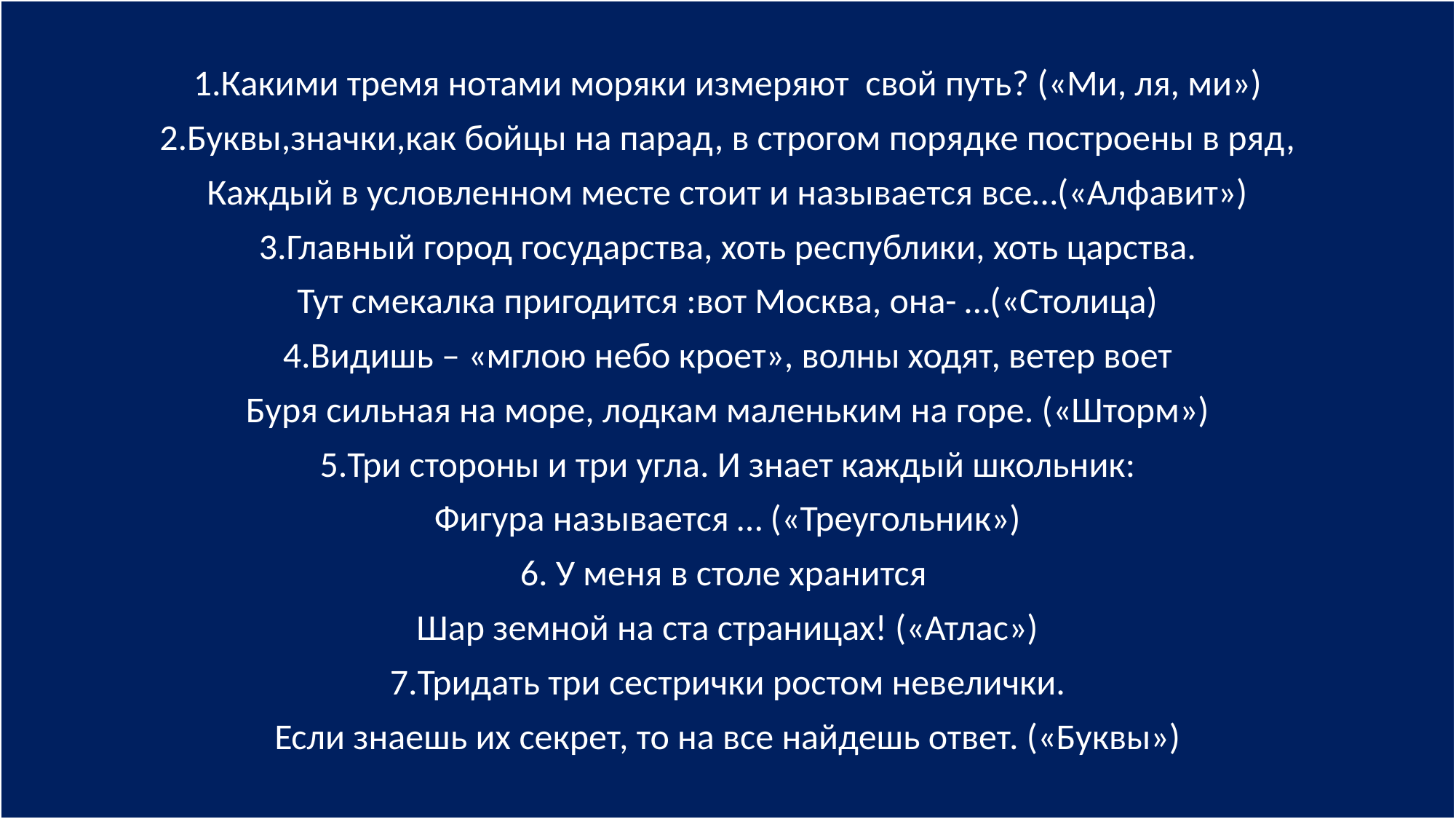

1.Какими тремя нотами моряки измеряют  свой путь? («Ми, ля, ми»)
2.Буквы,значки,как бойцы на парад, в строгом порядке построены в ряд,
Каждый в условленном месте стоит и называется все…(«Алфавит»)
3.Главный город государства, хоть республики, хоть царства.
Тут смекалка пригодится :вот Москва, она- …(«Столица)
4.Видишь – «мглою небо кроет», волны ходят, ветер воет
Буря сильная на море, лодкам маленьким на горе. («Шторм»)
5.Три стороны и три угла. И знает каждый школьник:
Фигура называется … («Треугольник»)
6. У меня в столе хранится
Шар земной на ста страницах! («Атлас»)
7.Тридать три сестрички ростом невелички.
Если знаешь их секрет, то на все найдешь ответ. («Буквы»)
# загадки